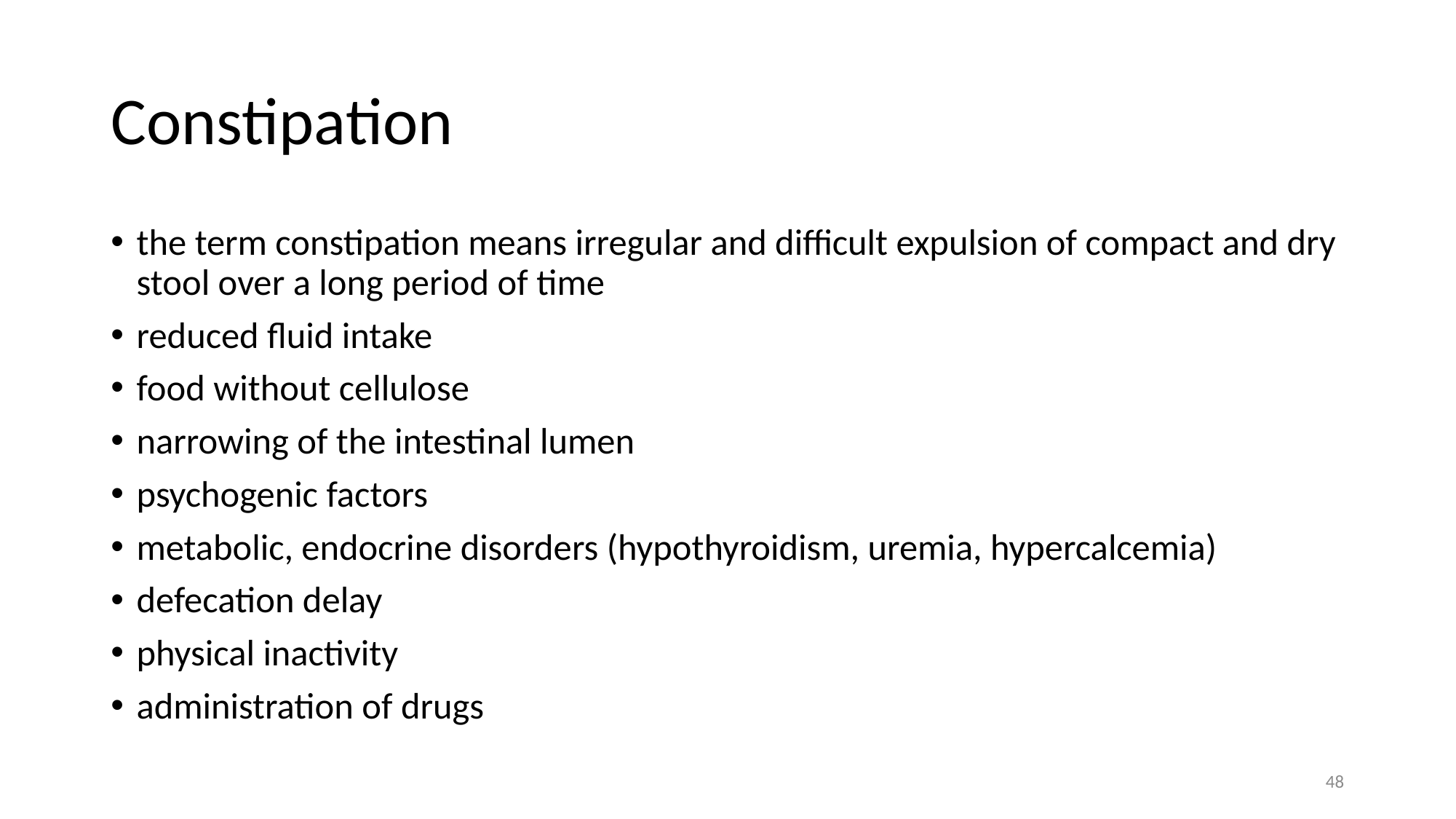

# Constipation
the term constipation means irregular and difficult expulsion of compact and dry stool over a long period of time
reduced fluid intake
food without cellulose
narrowing of the intestinal lumen
psychogenic factors
metabolic, endocrine disorders (hypothyroidism, uremia, hypercalcemia)
defecation delay
physical inactivity
administration of drugs
48